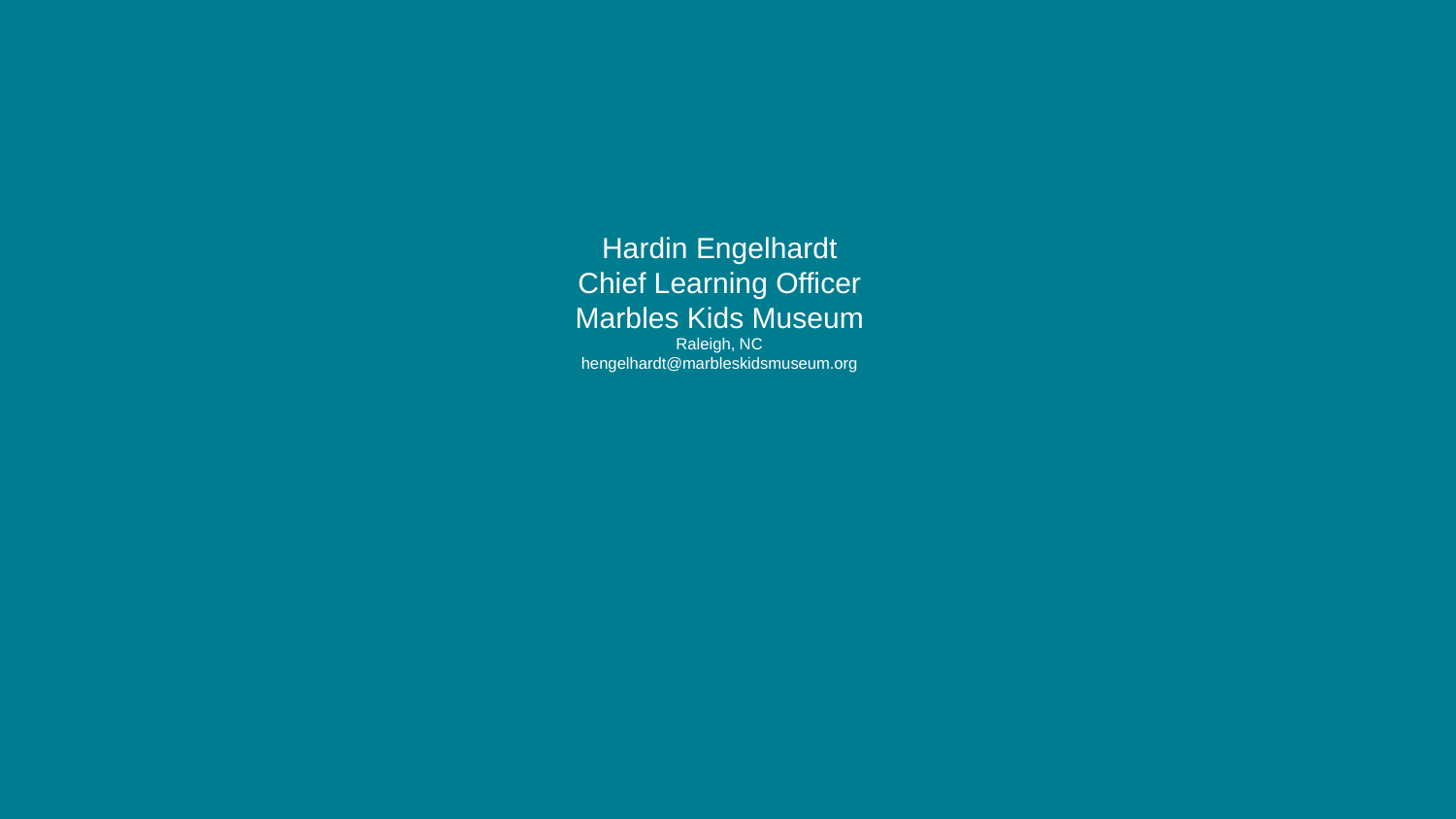

# Hardin Engelhardt
Chief Learning Officer
Marbles Kids Museum
Raleigh, NC
hengelhardt@marbleskidsmuseum.org